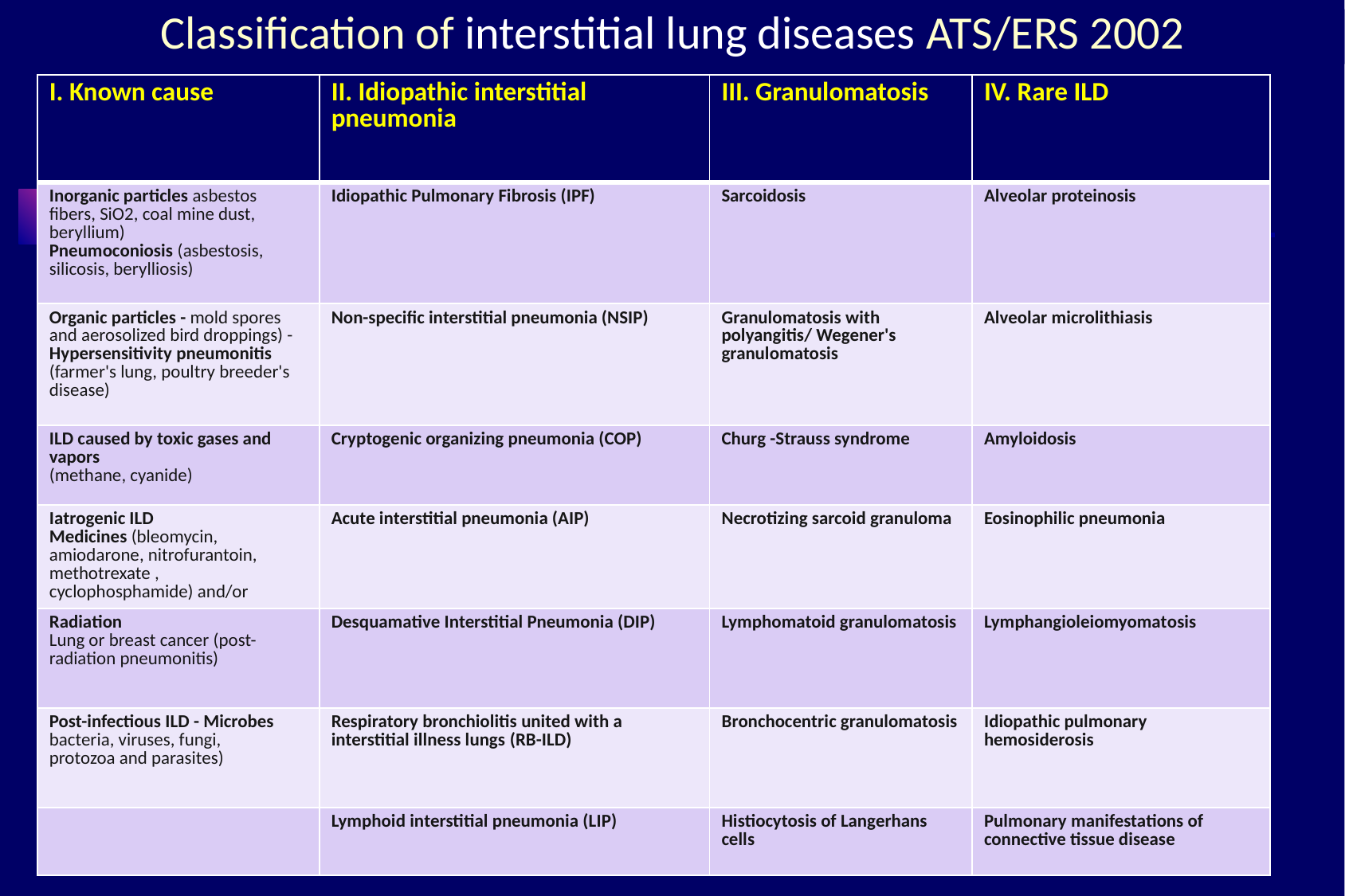

# Classification of interstitial lung diseases ATS/ERS 2002
| I. Known cause | II. Idiopathic interstitial pneumonia | III. Granulomatosis | IV. Rare ILD |
| --- | --- | --- | --- |
| Inorganic particles asbestos fibers, SiO2, coal mine dust, beryllium) Pneumoconiosis (asbestosis, silicosis, berylliosis) | Idiopathic Pulmonary Fibrosis (IPF) | Sarcoidosis | Alveolar proteinosis |
| Organic particles - mold spores and aerosolized bird droppings) - Hypersensitivity pneumonitis (farmer's lung, poultry breeder's disease) | Non-specific interstitial pneumonia (NSIP) | Granulomatosis with polyangitis/ Wegener's granulomatosis | Alveolar microlithiasis |
| ILD caused by toxic gases and vapors (methane, cyanide) | Cryptogenic organizing pneumonia (COP) | Churg -Strauss syndrome | Amyloidosis |
| Iatrogenic ILD Medicines (bleomycin, amiodarone, nitrofurantoin, methotrexate , cyclophosphamide) and/or | Acute interstitial pneumonia (AIP) | Necrotizing sarcoid granuloma | Eosinophilic pneumonia |
| Radiation Lung or breast cancer (post-radiation pneumonitis) | Desquamative Interstitial Pneumonia (DIP) | Lymphomatoid granulomatosis | Lymphangioleiomyomatosis |
| Post-infectious ILD - Microbes bacteria, viruses, fungi, protozoa and parasites) | Respiratory bronchiolitis united with a interstitial illness lungs (RB-ILD) | Bronchocentric granulomatosis | Idiopathic pulmonary hemosiderosis |
|  | Lymphoid interstitial pneumonia (LIP) | Histiocytosis of Langerhans cells | Pulmonary manifestations of connective tissue disease |